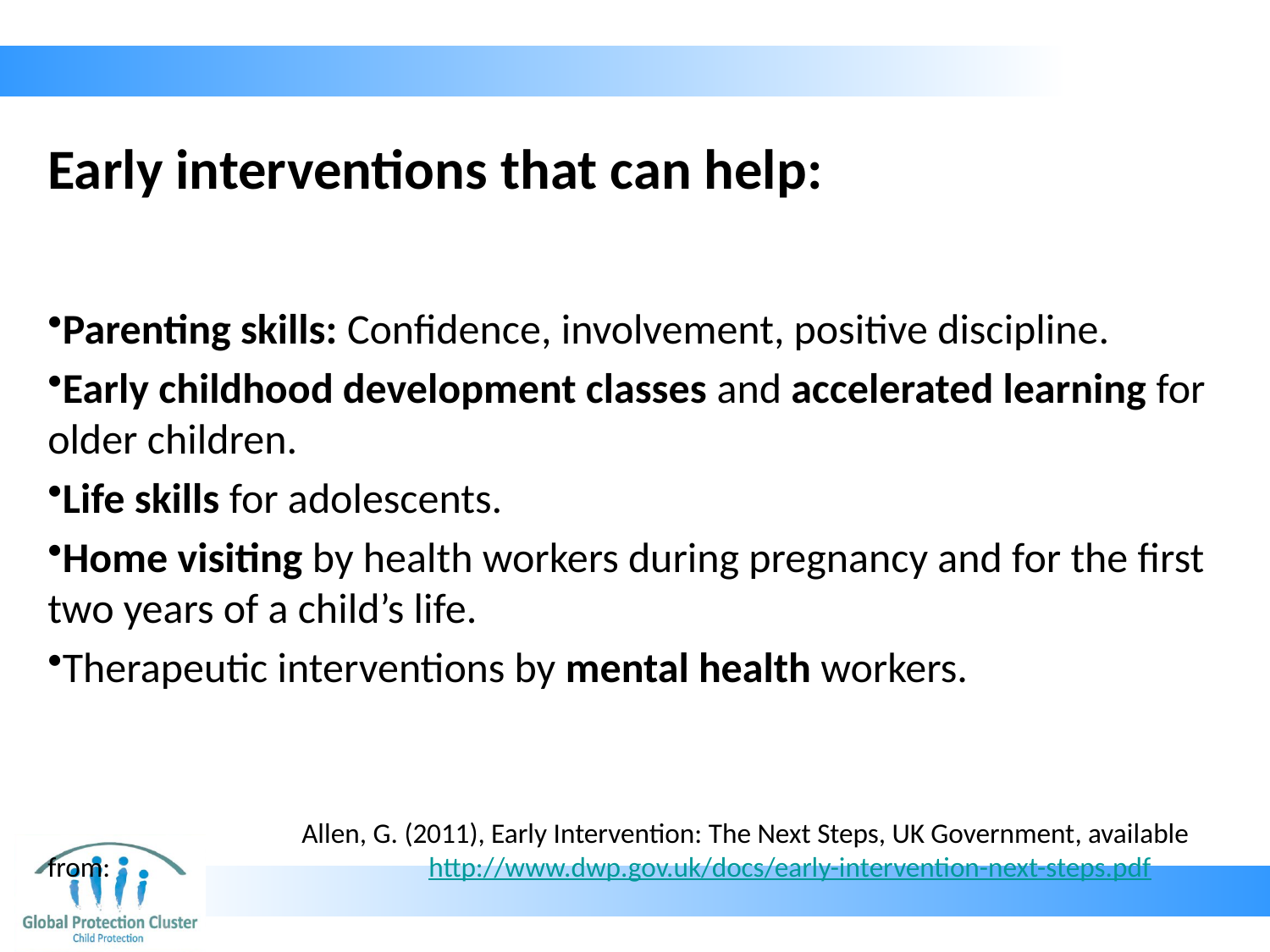

# Early interventions that can help:

Parenting skills: Confidence, involvement, positive discipline.
Early childhood development classes and accelerated learning for older children.
Life skills for adolescents.
Home visiting by health workers during pregnancy and for the first two years of a child’s life.
Therapeutic interventions by mental health workers.

		Allen, G. (2011), Early Intervention: The Next Steps, UK Government, available from: 			http://www.dwp.gov.uk/docs/early-intervention-next-steps.pdf